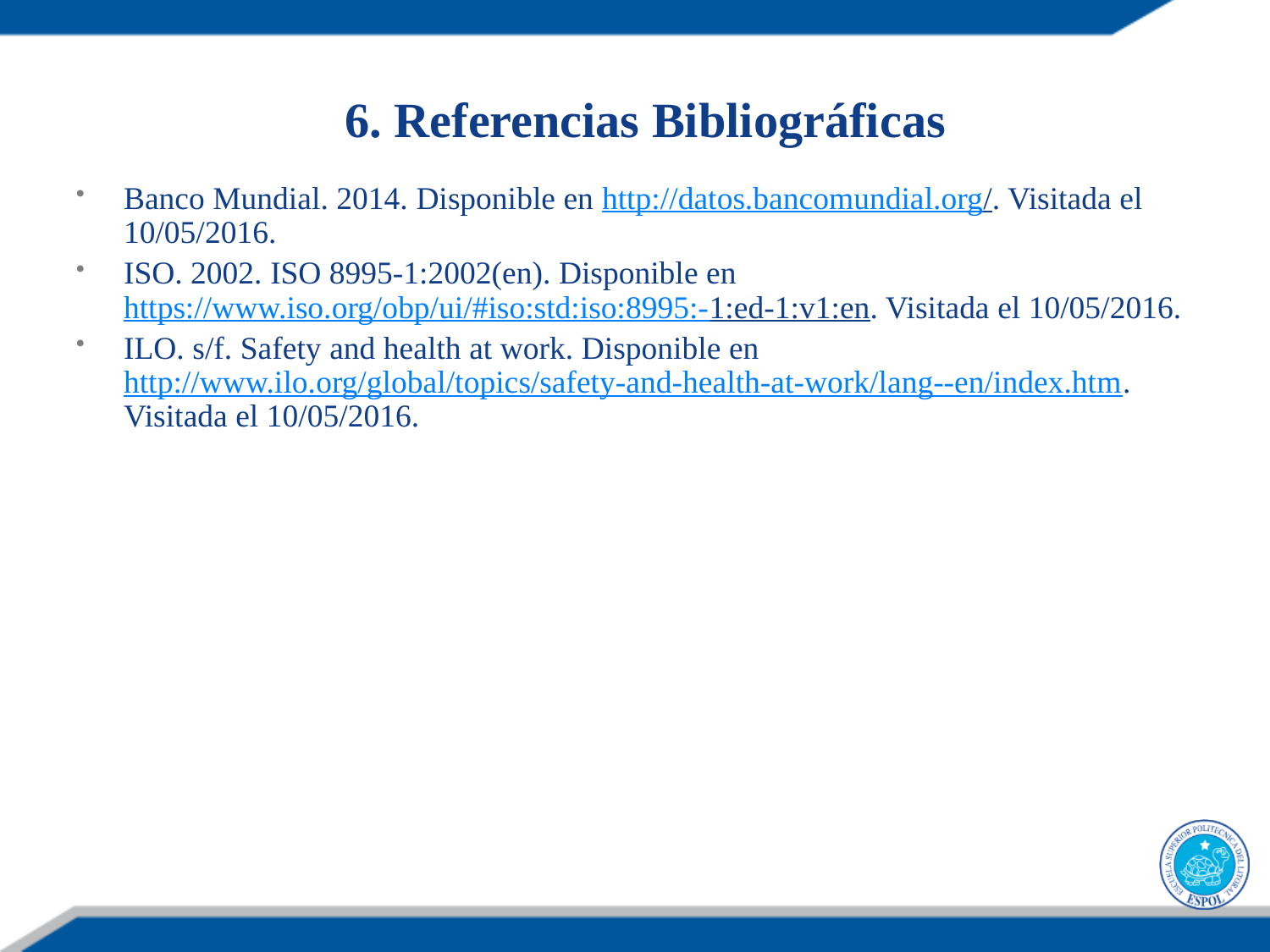

6. Referencias Bibliográficas
Banco Mundial. 2014. Disponible en http://datos.bancomundial.org/. Visitada el 10/05/2016.
ISO. 2002. ISO 8995-1:2002(en). Disponible en https://www.iso.org/obp/ui/#iso:std:iso:8995:-1:ed-1:v1:en. Visitada el 10/05/2016.
ILO. s/f. Safety and health at work. Disponible en http://www.ilo.org/global/topics/safety-and-health-at-work/lang--en/index.htm. Visitada el 10/05/2016.